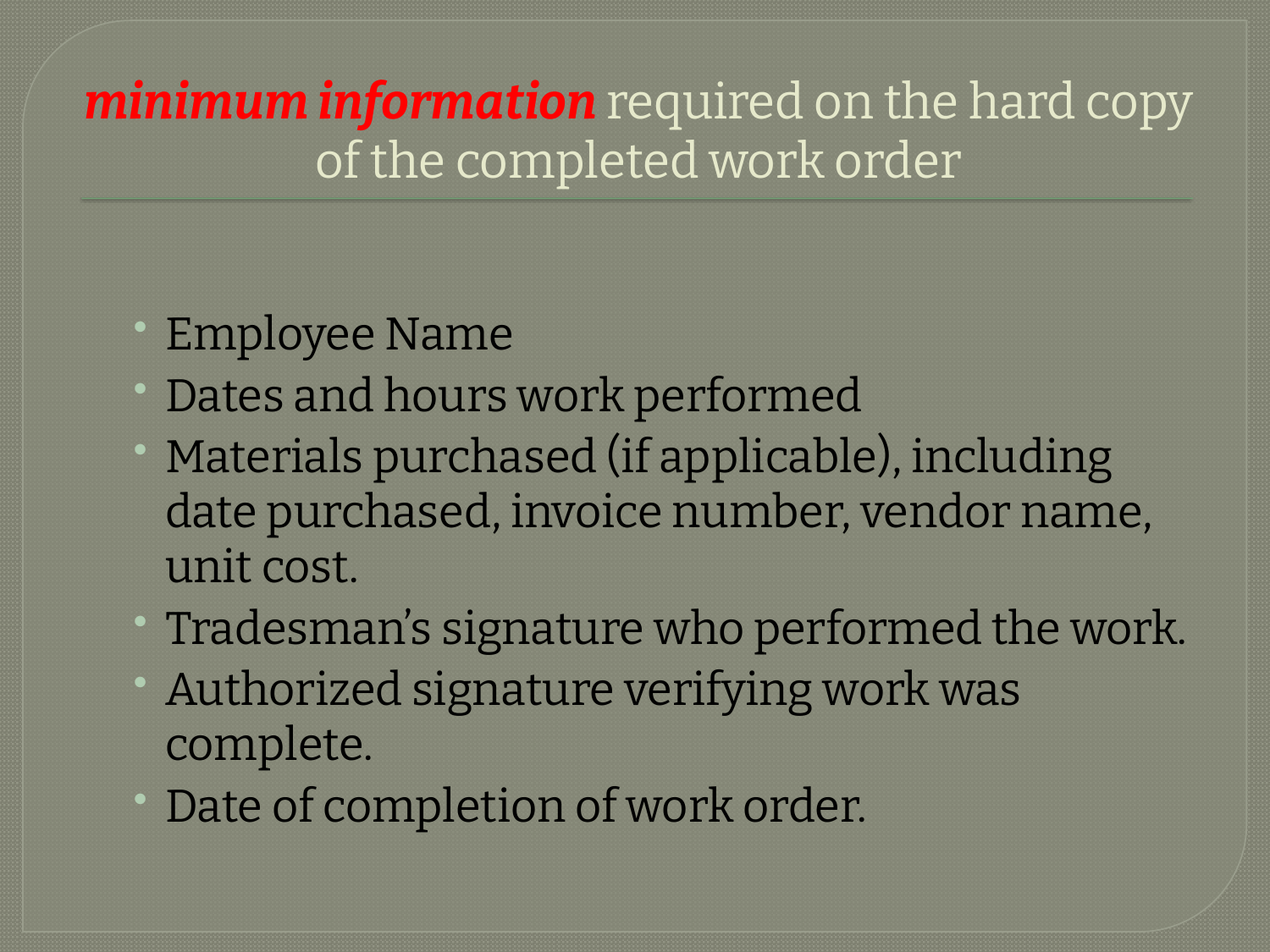

# minimum information required on the hard copy of the completed work order

Employee Name
Dates and hours work performed
Materials purchased (if applicable), including date purchased, invoice number, vendor name, unit cost.
Tradesman’s signature who performed the work.
Authorized signature verifying work was complete.
Date of completion of work order.